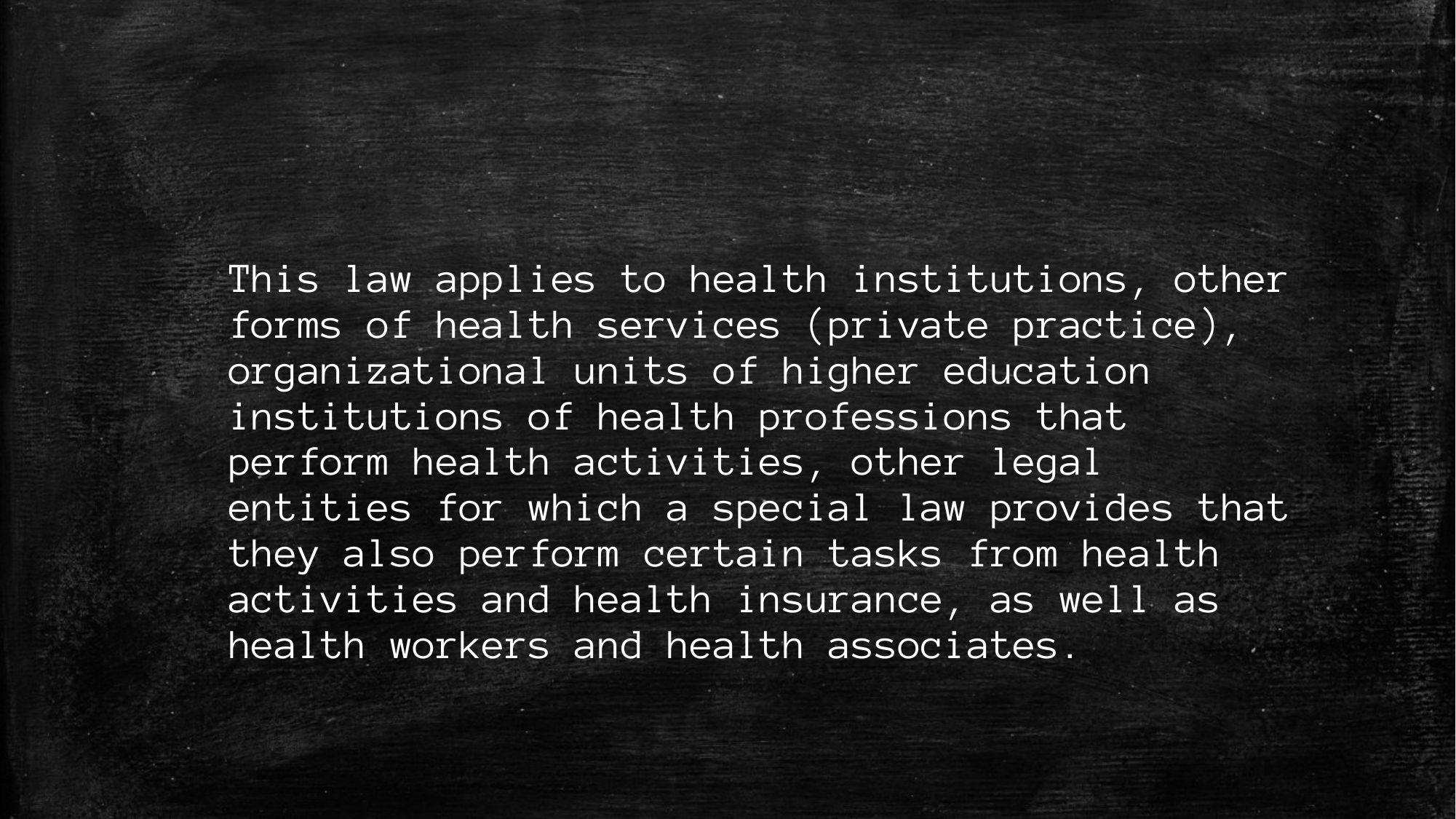

This law applies to health institutions, other forms of health services (private practice), organizational units of higher education institutions of health professions that perform health activities, other legal entities for which a special law provides that they also perform certain tasks from health activities and health insurance, as well as health workers and health associates.